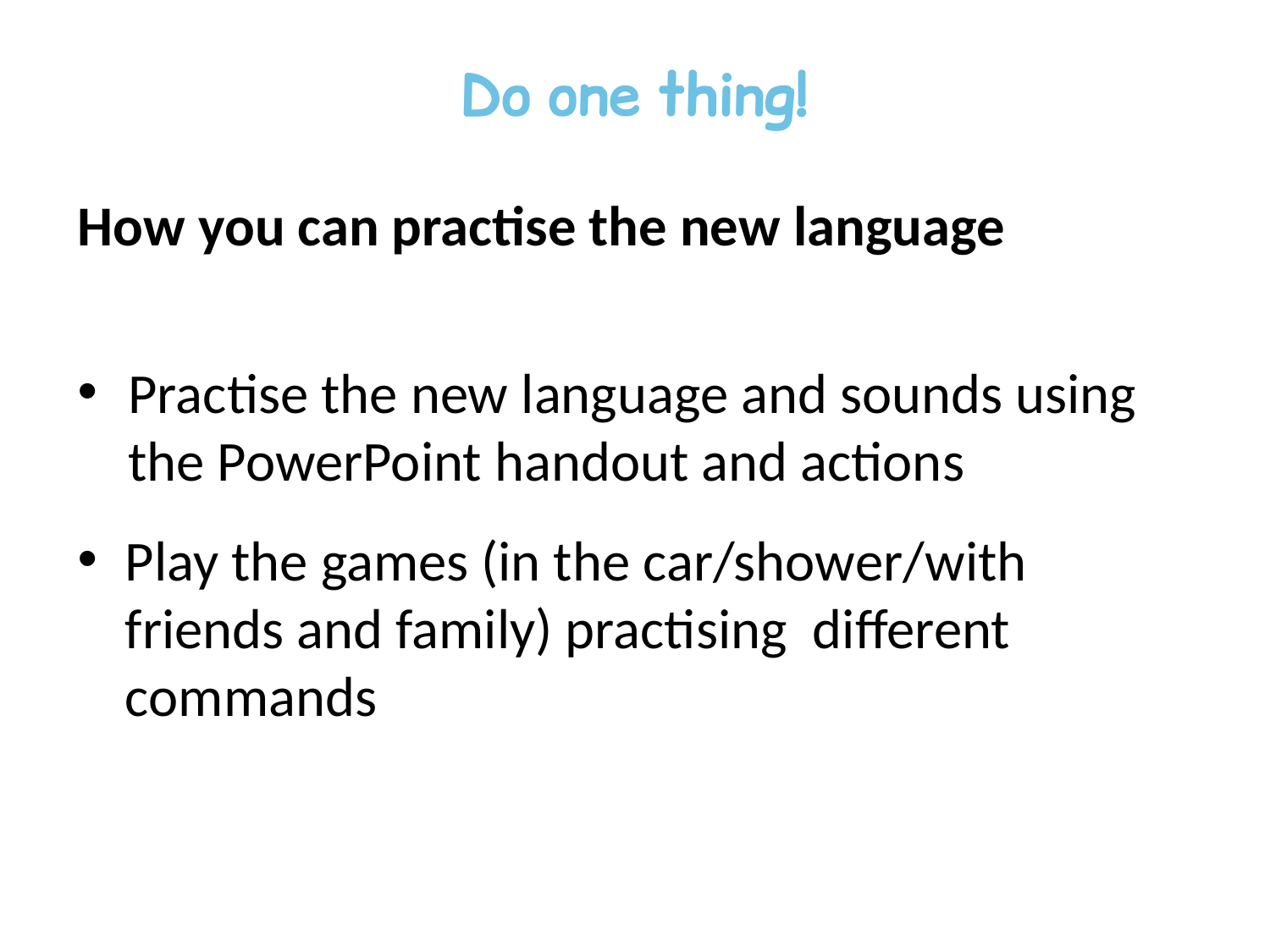

# Do one thing!
How you can practise the new language
Practise the new language and sounds using the PowerPoint handout and actions
Play the games (in the car/shower/with friends and family) practising  different commands